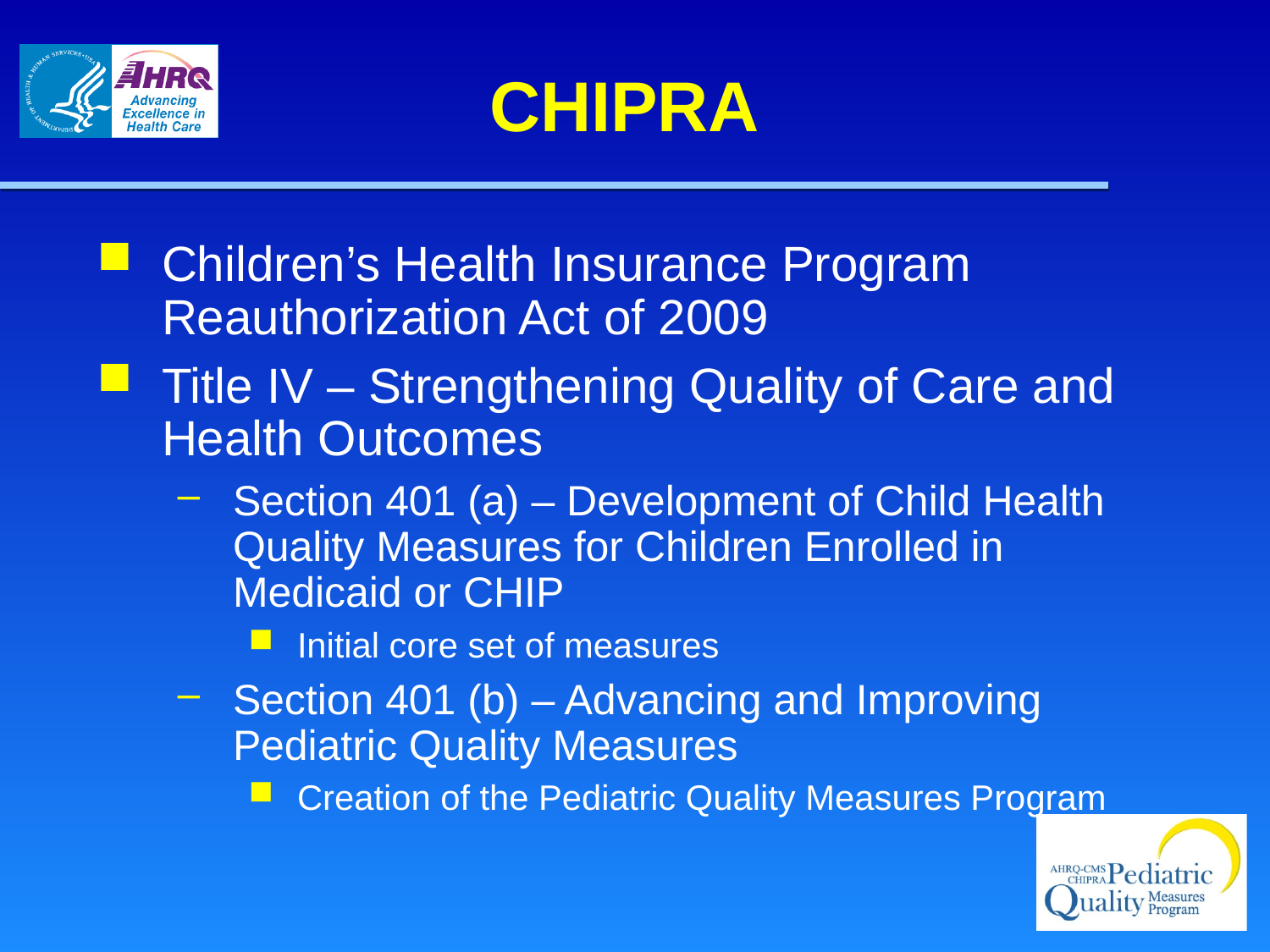

# CHIPRA
Children’s Health Insurance Program Reauthorization Act of 2009
Title IV – Strengthening Quality of Care and Health Outcomes
Section 401 (a) – Development of Child Health Quality Measures for Children Enrolled in Medicaid or CHIP
Initial core set of measures
Section 401 (b) – Advancing and Improving Pediatric Quality Measures
Creation of the Pediatric Quality Measures Program